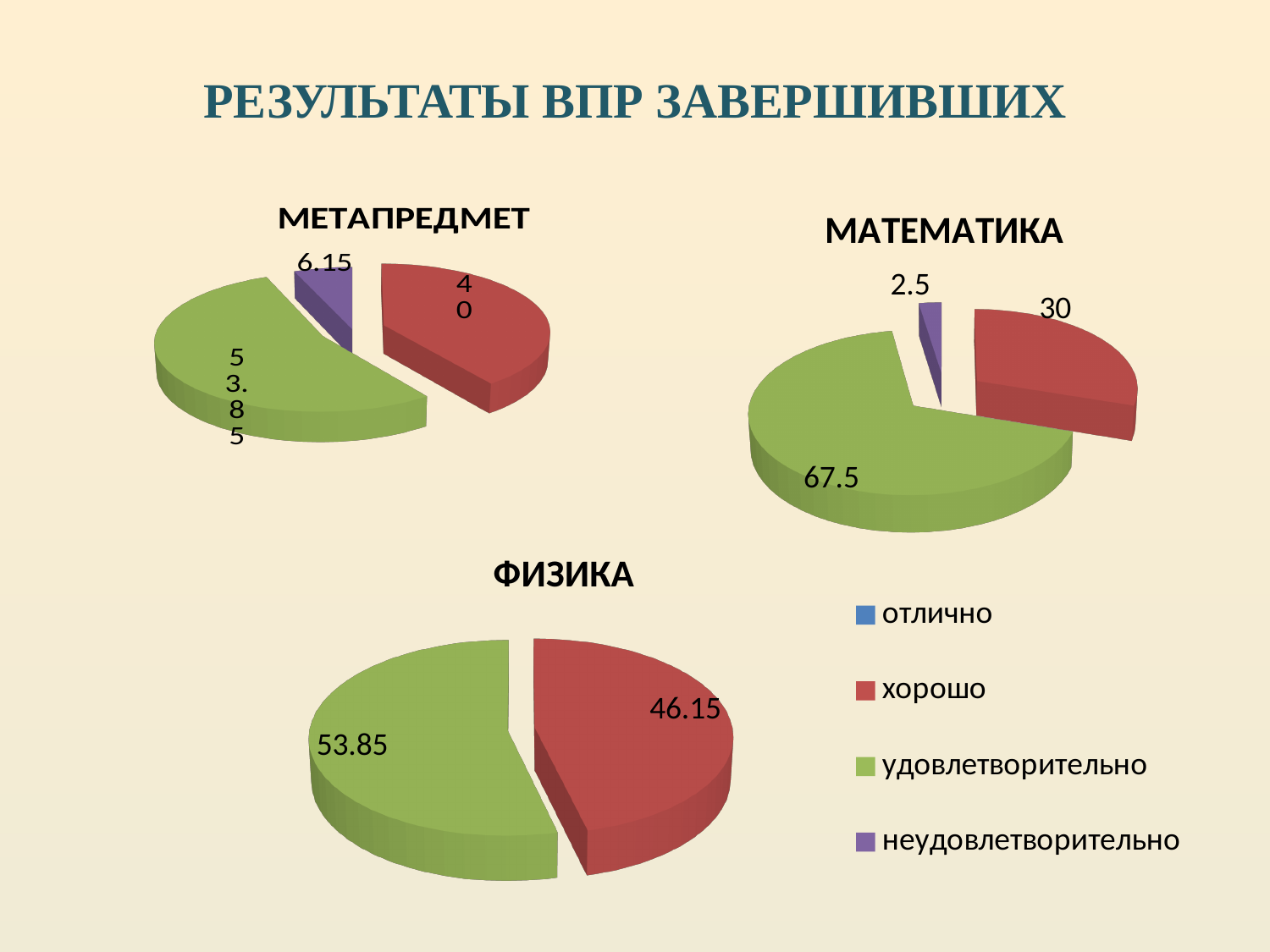

# РЕЗУЛЬТАТЫ ВПР ЗАВЕРШИВШИХ

[unsupported chart]

[unsupported chart]

[unsupported chart]